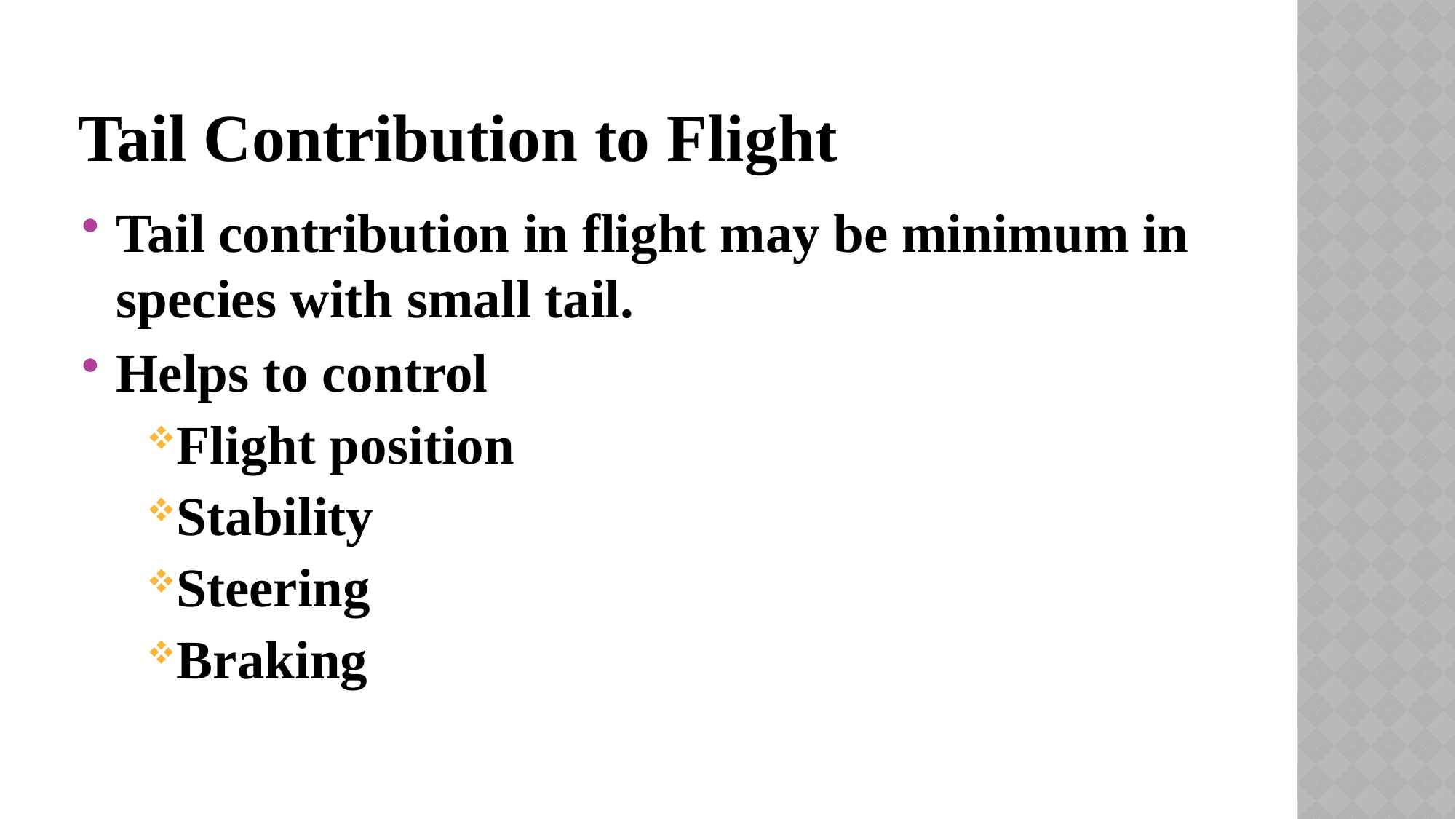

# Tail Contribution to Flight
Tail contribution in flight may be minimum in species with small tail.
Helps to control
Flight position
Stability
Steering
Braking